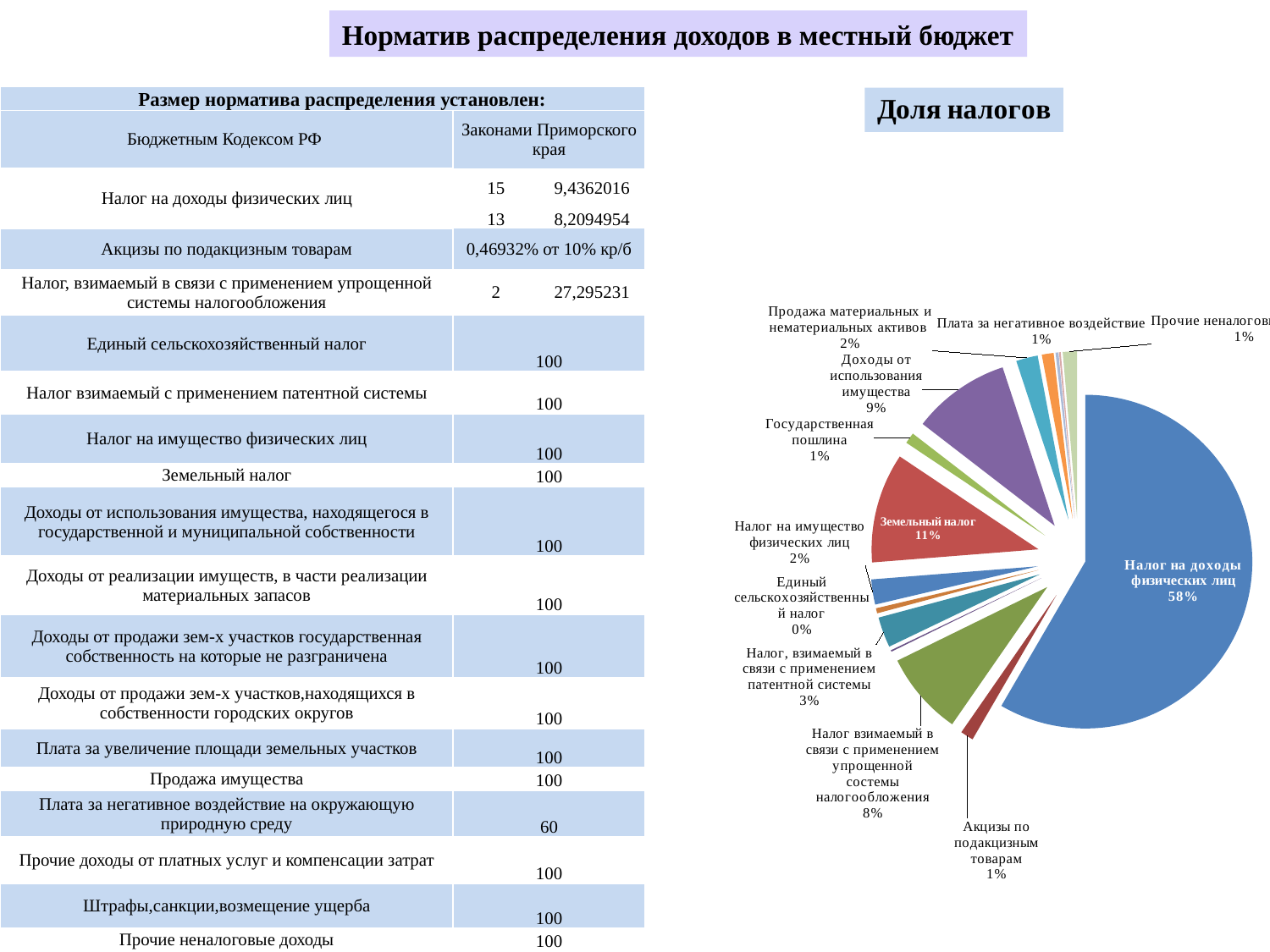

Норматив распределения доходов в местный бюджет

### Chart

| Category |  |
|---|---|
| Налог на доходы физических лиц | 1406615.0 |
| Акцизы по подакцизным товарам | 30470.0 |
| Налог взимаемый в связи с применением упрощенной состемы налогообложения | 194750.0 |
| ЕНВД | 3456.0 |
| Налог, взимаемый в связи с применением патентной системы | 71056.0 |
| Единый сельскохозяйственный налог | 11805.0 |
| Налог на имущество физических лиц | 58500.0 |
| Земельный налог | 256508.0 |
| Государственная пошлина | 25700.0 |
| Доходы от использования имущества | 228465.0 |
| Продажа материальных и нематериальных активов  | 50500.0 |
| Плата за негативное воздействие | 27600.0 |
| Платные услуги | 6703.0 |
| Штрафы | 4000.0 |
| Прочие неналоговые доходы | 33048.0 |
| Размер норматива распределения установлен: |  |  |
| --- | --- | --- |
| Бюджетным Кодексом РФ | Законами Приморского края |  |
| Налог на доходы физических лиц | 15 | 9,4362016 |
|  | 13 | 8,2094954 |
| Акцизы по подакцизным товарам | 0,46932% от 10% кр/б |  |
| Налог, взимаемый в связи с применением упрощенной системы налогообложения | 2 | 27,295231 |
| Единый сельскохозяйственный налог | 100 |  |
| Налог взимаемый с применением патентной системы | 100 |  |
| Налог на имущество физических лиц | 100 |  |
| Земельный налог | 100 |  |
| Доходы от использования имущества, находящегося в государственной и муниципальной собственности | 100 |  |
| Доходы от реализации имуществ, в части реализации материальных запасов | 100 |  |
| Доходы от продажи зем-х участков государственная собственность на которые не разграничена | 100 |  |
| Доходы от продажи зем-х участков,находящихся в собственности городских округов | 100 |  |
| Плата за увеличение площади земельных участков | 100 |  |
| Продажа имущества | 100 |  |
| Плата за негативное воздействие на окружающую природную среду | 60 |  |
| Прочие доходы от платных услуг и компенсации затрат | 100 |  |
| Штрафы,санкции,возмещение ущерба | 100 |  |
| Прочие неналоговые доходы | 100 |  |